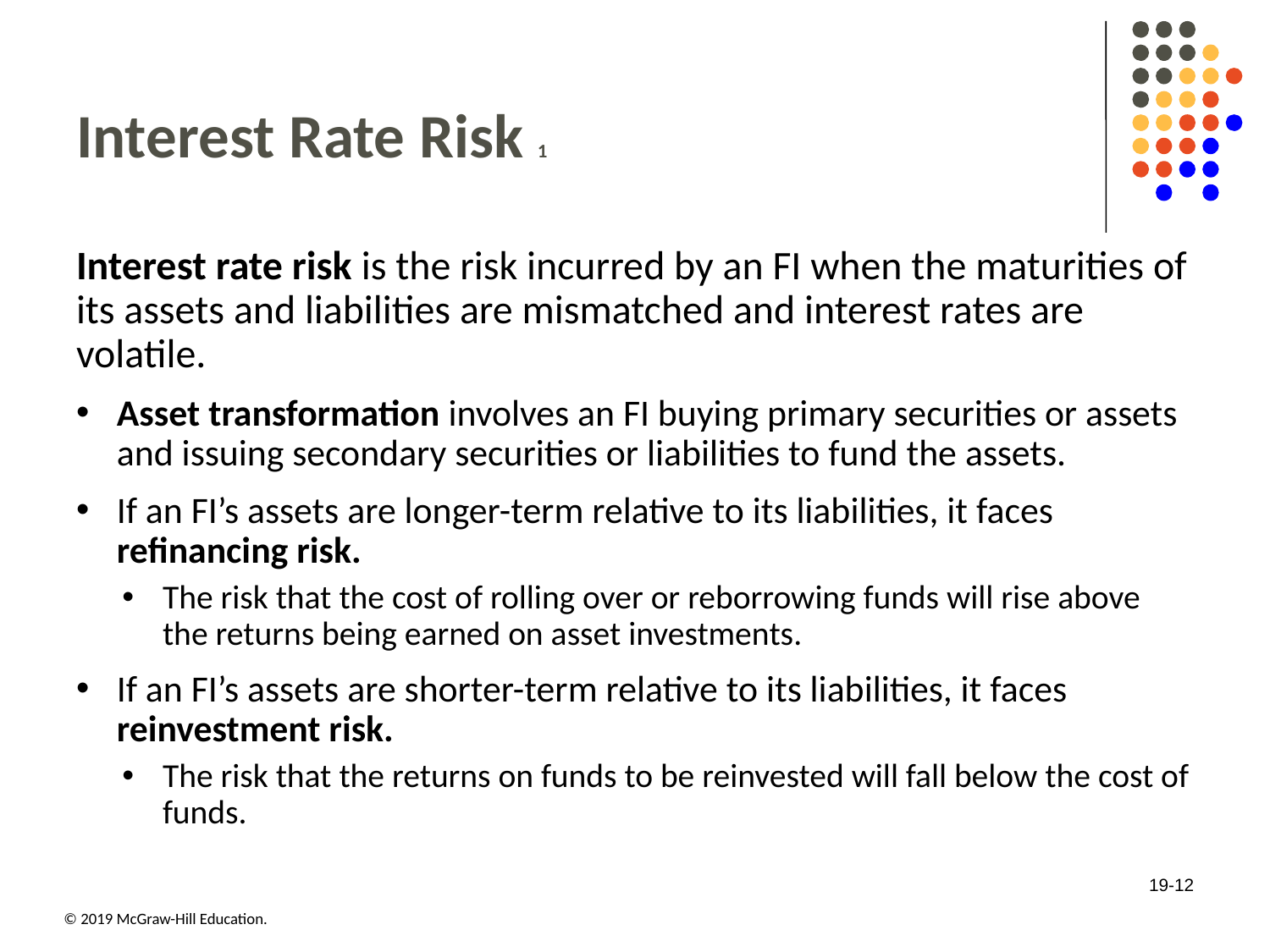

# Interest Rate Risk 1
Interest rate risk is the risk incurred by an FI when the maturities of its assets and liabilities are mismatched and interest rates are volatile.
Asset transformation involves an FI buying primary securities or assets and issuing secondary securities or liabilities to fund the assets.
If an FI’s assets are longer-term relative to its liabilities, it faces refinancing risk.
The risk that the cost of rolling over or reborrowing funds will rise above the returns being earned on asset investments.
If an FI’s assets are shorter-term relative to its liabilities, it faces reinvestment risk.
The risk that the returns on funds to be reinvested will fall below the cost of funds.
19-12